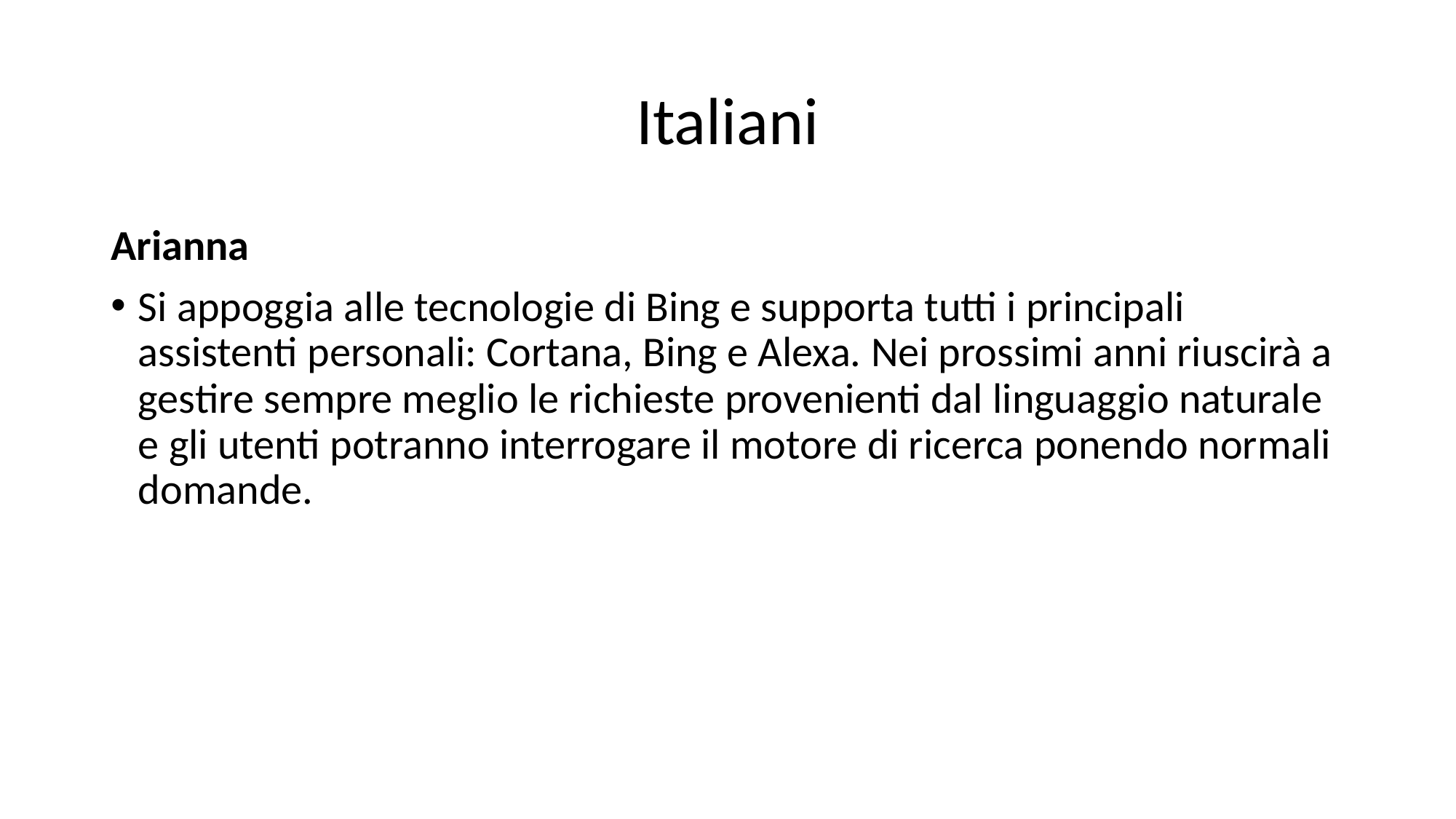

# Italiani
Arianna
Si appoggia alle tecnologie di Bing e supporta tutti i principali assistenti personali: Cortana, Bing e Alexa. Nei prossimi anni riuscirà a gestire sempre meglio le richieste provenienti dal linguaggio naturale e gli utenti potranno interrogare il motore di ricerca ponendo normali domande.